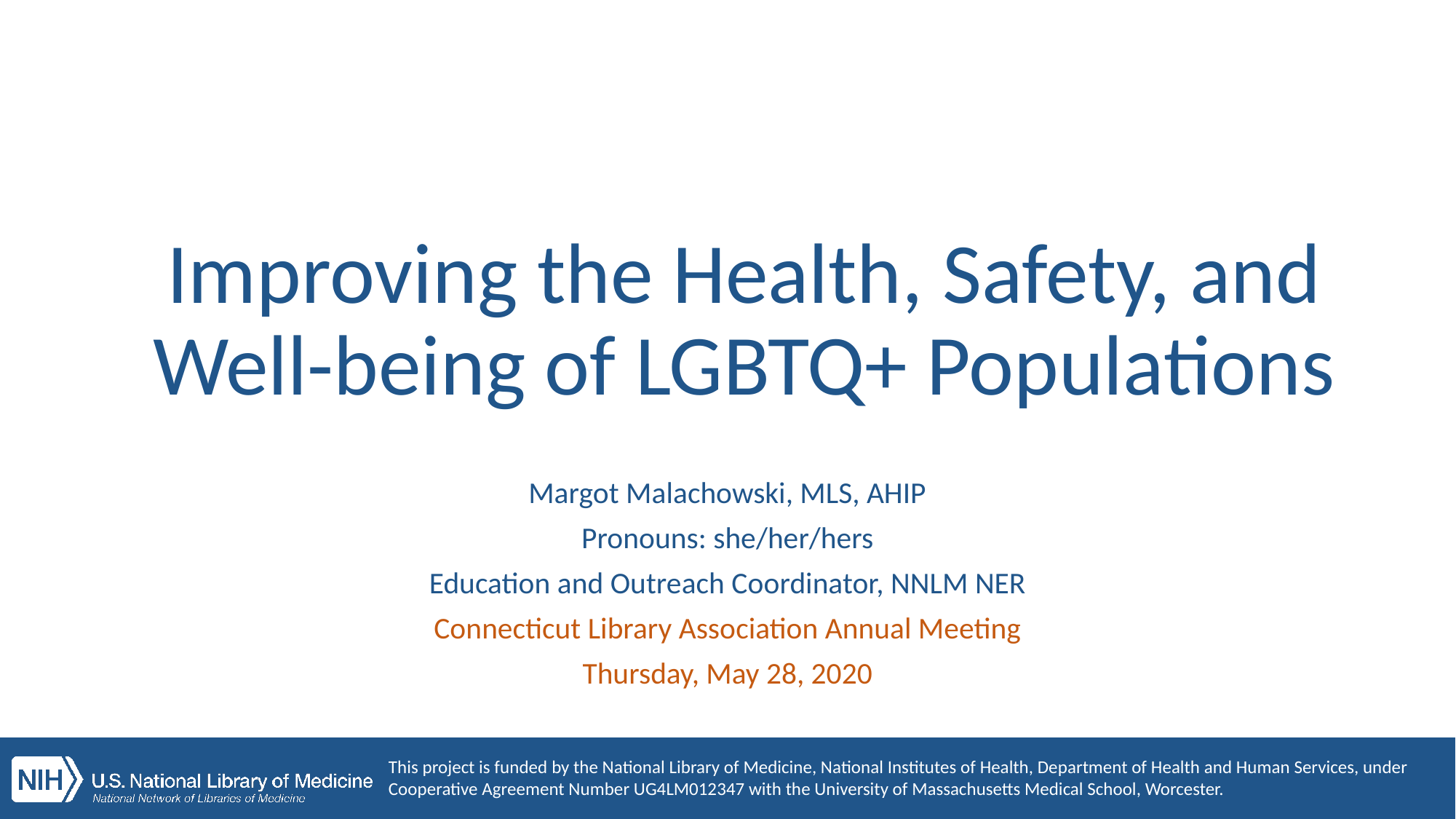

# Improving the Health, Safety, and Well-being of LGBTQ+ Populations
Margot Malachowski, MLS, AHIP
Pronouns: she/her/hers
Education and Outreach Coordinator, NNLM NER
Connecticut Library Association Annual Meeting
Thursday, May 28, 2020

This project is funded by the National Library of Medicine, National Institutes of Health, Department of Health and Human Services, under Cooperative Agreement Number UG4LM012347 with the University of Massachusetts Medical School, Worcester.